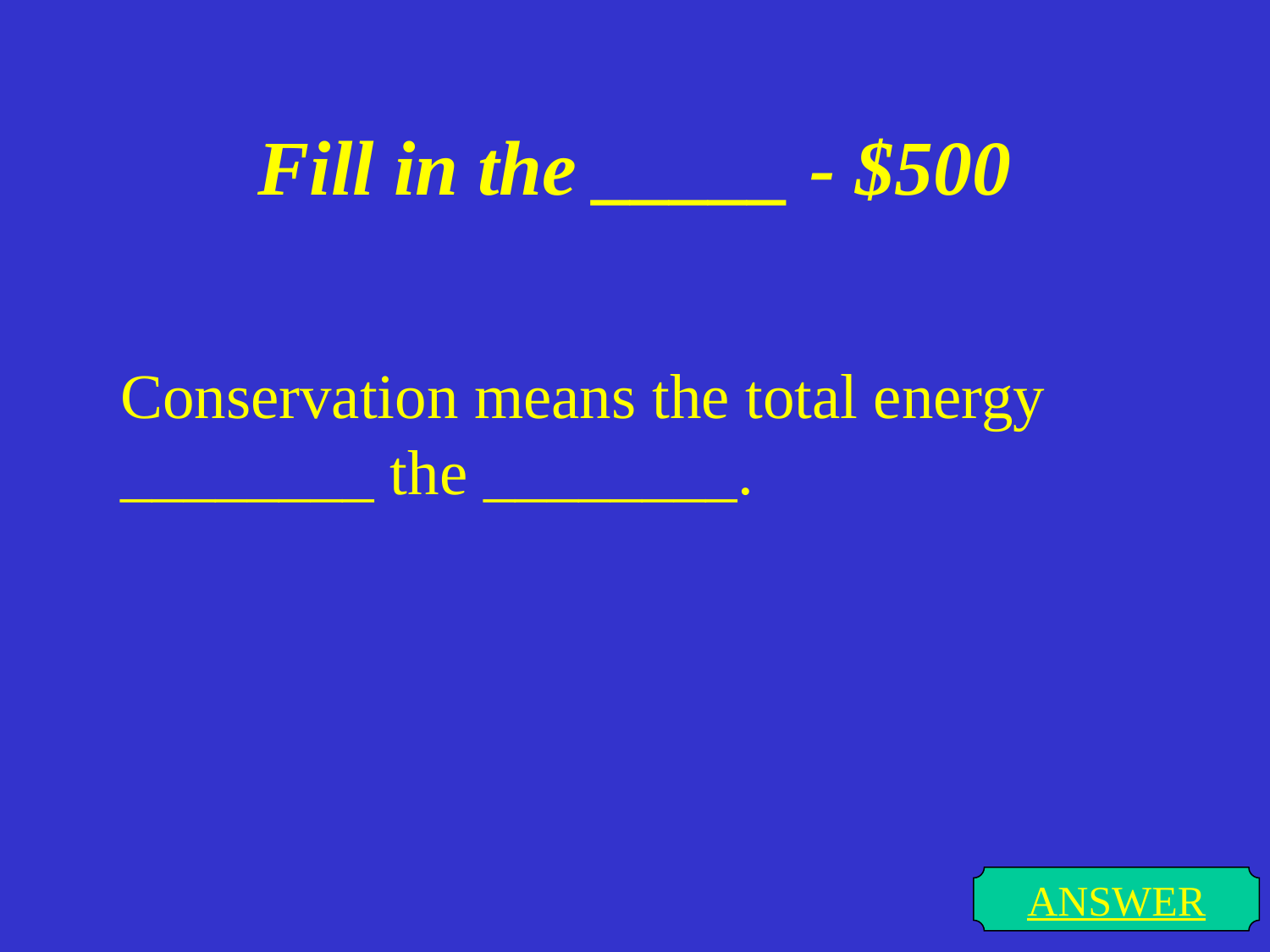

# Fill in the _____ - $500
Conservation means the total energy ________ the ________.

ANSWER